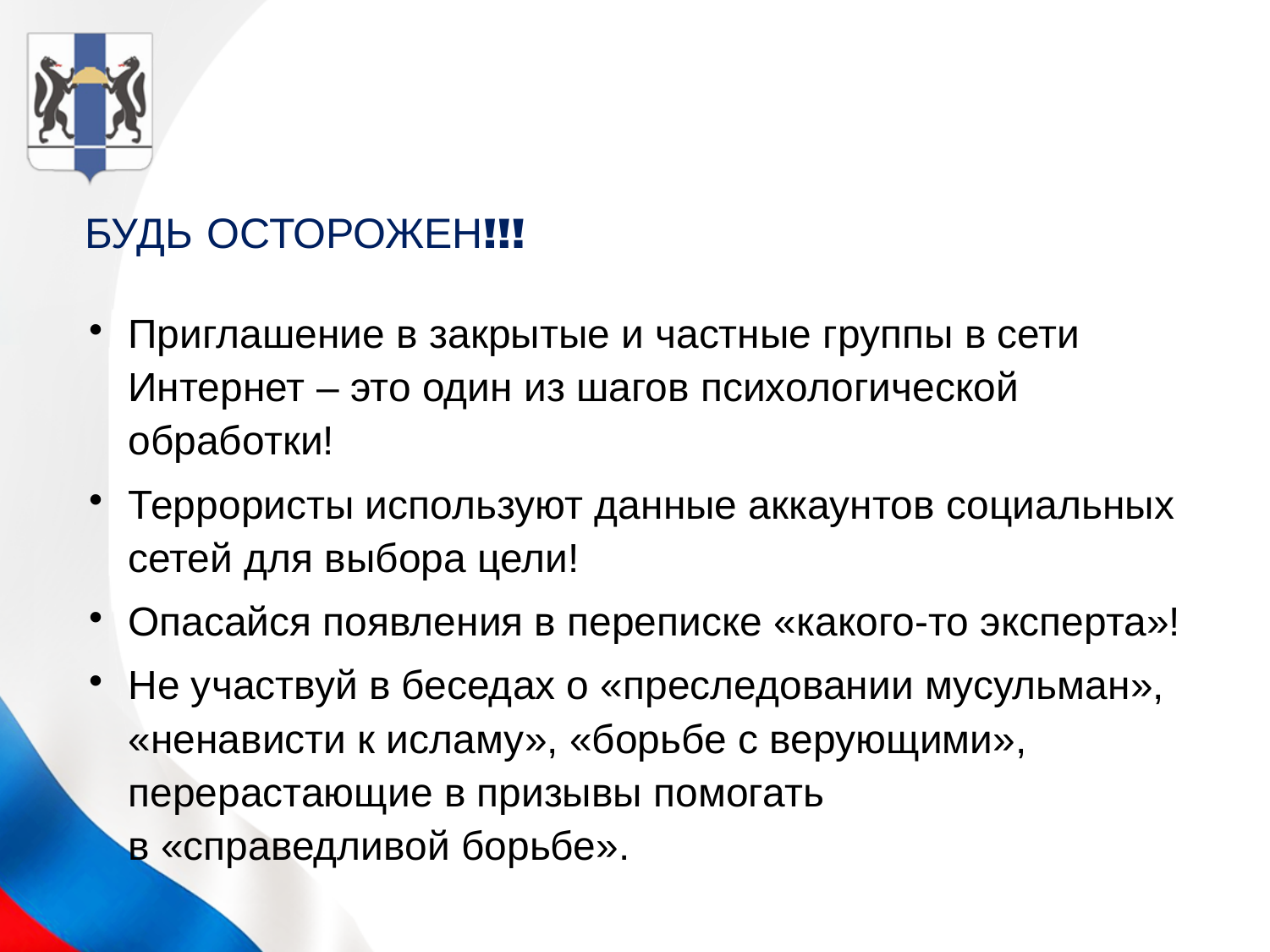

# БУДЬ ОСТОРОЖЕН!!!
Приглашение в закрытые и частные группы в сети Интернет – это один из шагов психологической обработки!
Террористы используют данные аккаунтов социальных сетей для выбора цели!
Опасайся появления в переписке «какого-то эксперта»!
Не участвуй в беседах о «преследовании мусульман», «ненависти к исламу», «борьбе с верующими», перерастающие в призывы помогать
в «справедливой борьбе».